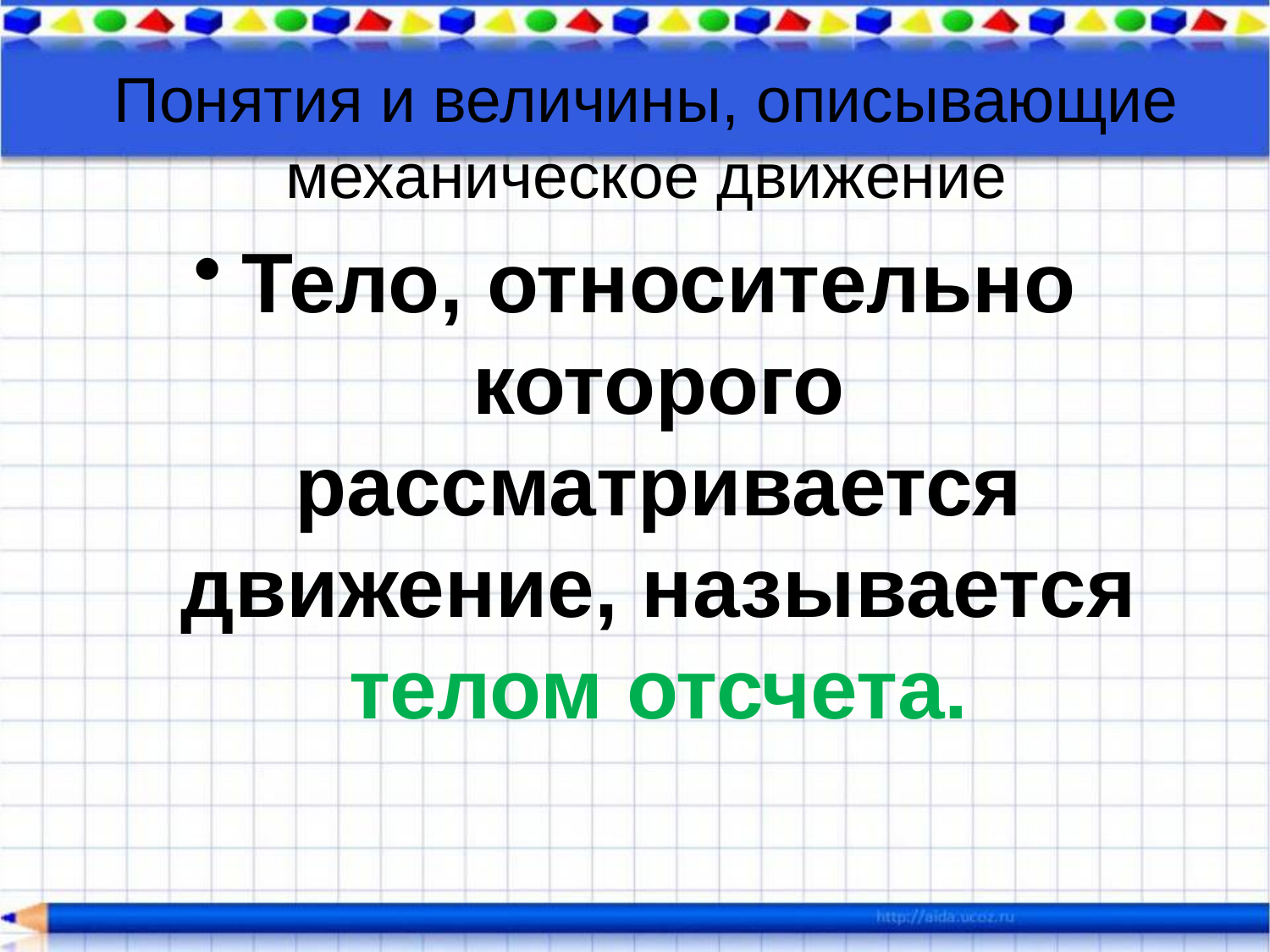

# Понятия и величины, описывающие механическое движение
Тело, относительно которого рассматривается движение, называется телом отсчета.